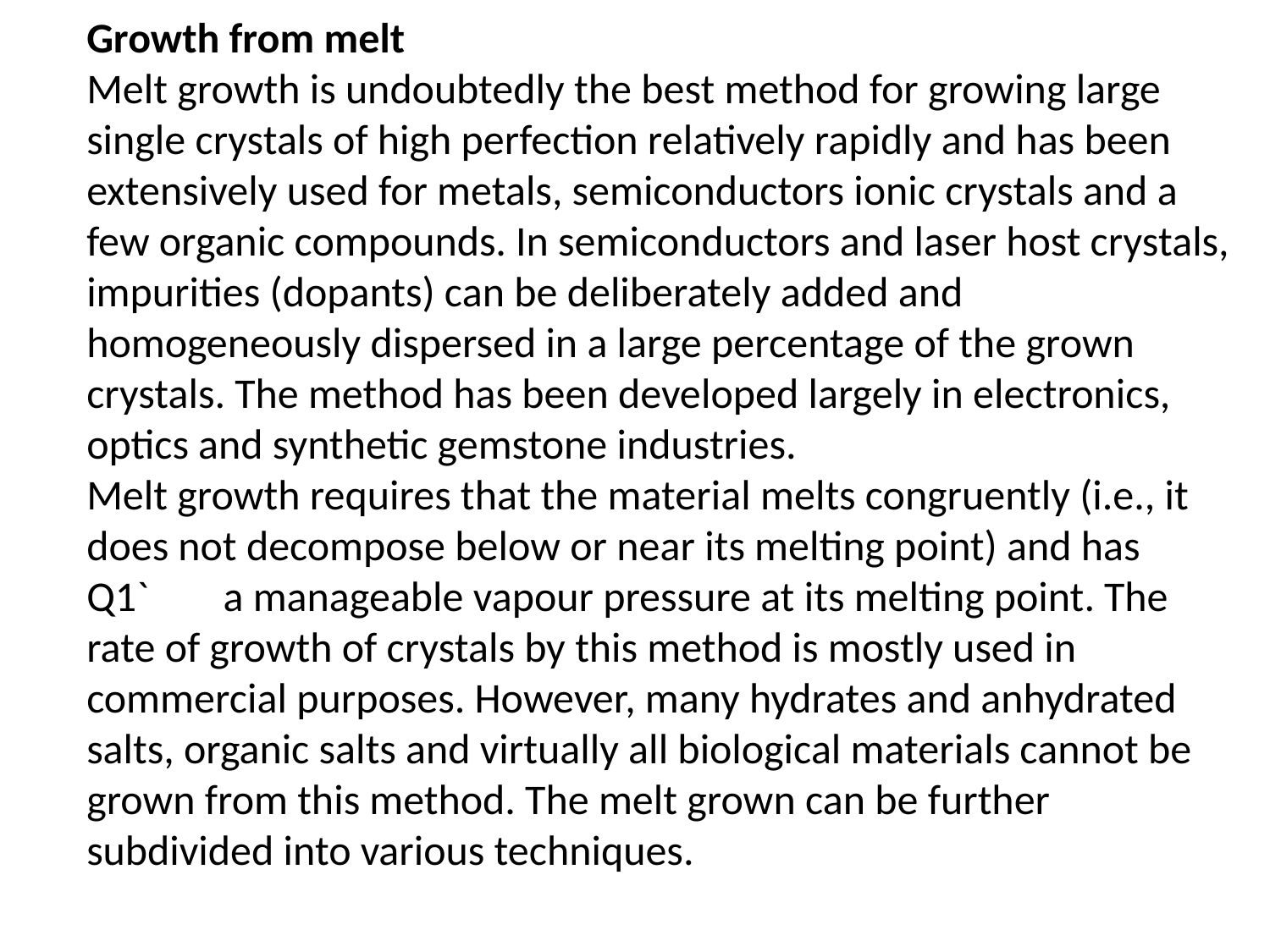

Growth from melt
Melt growth is undoubtedly the best method for growing large single crystals of high perfection relatively rapidly and has been extensively used for metals, semiconductors ionic crystals and a few organic compounds. In semiconductors and laser host crystals, impurities (dopants) can be deliberately added and homogeneously dispersed in a large percentage of the grown crystals. The method has been developed largely in electronics, optics and synthetic gemstone industries.
Melt growth requires that the material melts congruently (i.e., it does not decompose below or near its melting point) and has	Q1`	 a manageable vapour pressure at its melting point. The rate of growth of crystals by this method is mostly used in commercial purposes. However, many hydrates and anhydrated salts, organic salts and virtually all biological materials cannot be grown from this method. The melt grown can be further subdivided into various techniques.